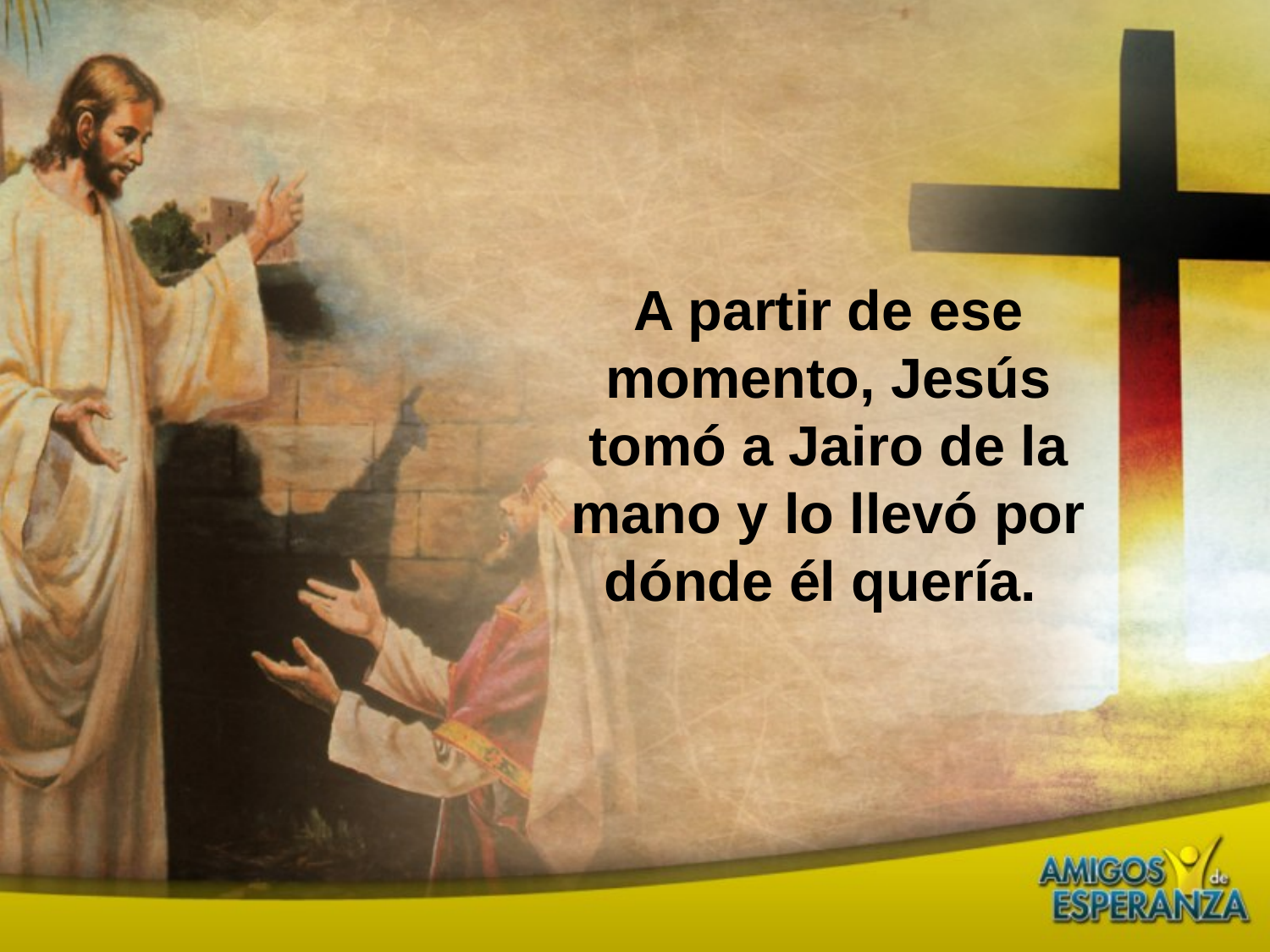

A partir de ese momento, Jesús tomó a Jairo de la mano y lo llevó por dónde él quería.